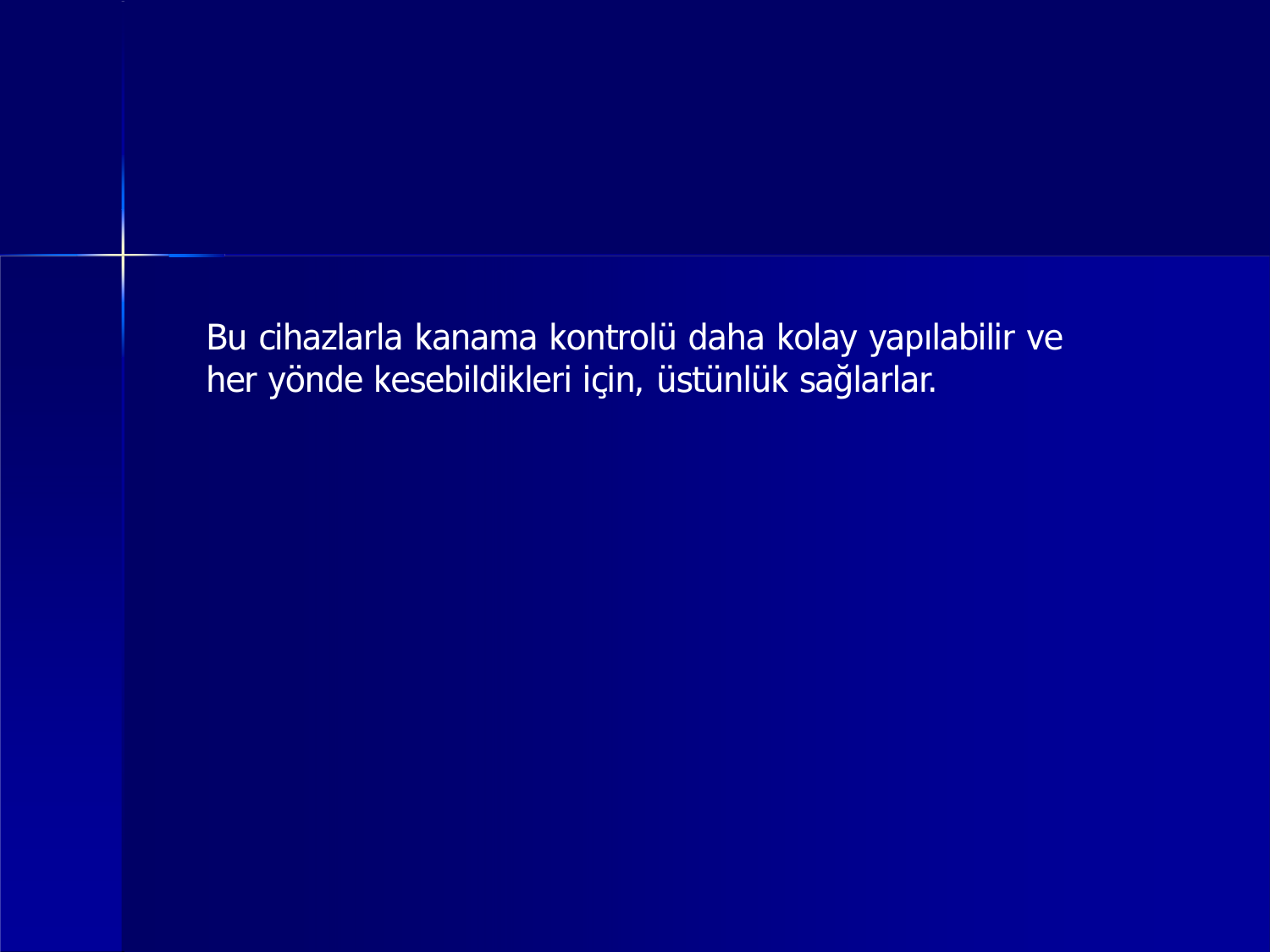

Bu cihazlarla kanama kontrolü daha kolay yapılabilir ve her yönde kesebildikleri için, üstünlük sağlarlar.